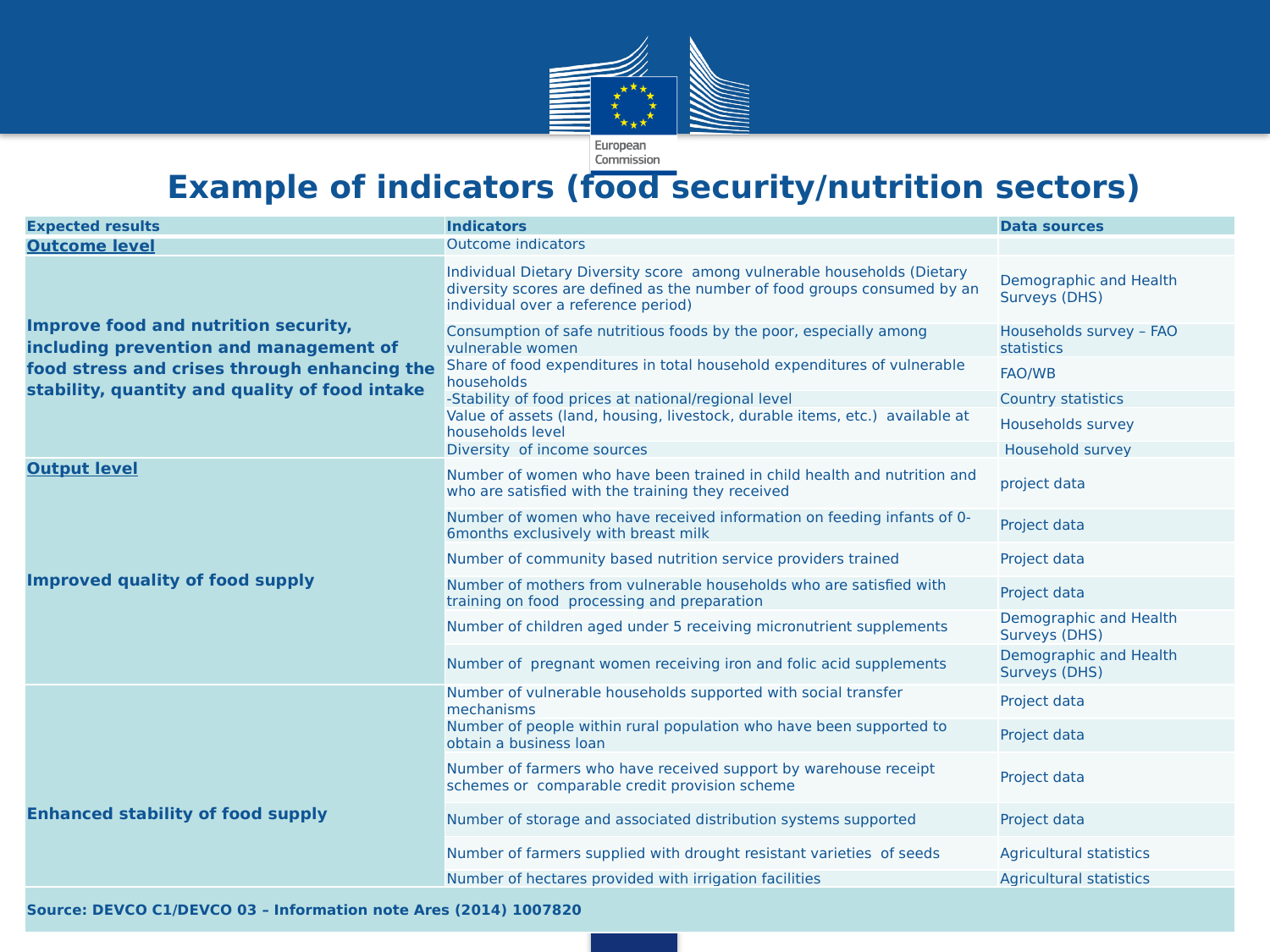

# Example of indicators (food security/nutrition sectors)
| Expected results | Indicators | Data sources |
| --- | --- | --- |
| Outcome level | Outcome indicators |  |
| Improve food and nutrition security, including prevention and management of food stress and crises through enhancing the stability, quantity and quality of food intake | Individual Dietary Diversity score among vulnerable households (Dietary diversity scores are defined as the number of food groups consumed by an individual over a reference period) | Demographic and Health Surveys (DHS) |
|  | Consumption of safe nutritious foods by the poor, especially among vulnerable women | Households survey – FAO statistics |
|  | Share of food expenditures in total household expenditures of vulnerable households | FAO/WB |
|  | -Stability of food prices at national/regional level | Country statistics |
|  | Value of assets (land, housing, livestock, durable items, etc.) available at households level | Households survey |
|  | Diversity of income sources | Household survey |
| Output level           Improved quality of food supply | Number of women who have been trained in child health and nutrition and who are satisfied with the training they received | project data |
|  | Number of women who have received information on feeding infants of 0-6months exclusively with breast milk | Project data |
|  | Number of community based nutrition service providers trained | Project data |
|  | Number of mothers from vulnerable households who are satisfied with training on food processing and preparation | Project data |
|  | Number of children aged under 5 receiving micronutrient supplements | Demographic and Health Surveys (DHS) |
|  | Number of pregnant women receiving iron and folic acid supplements | Demographic and Health Surveys (DHS) |
| Enhanced stability of food supply | Number of vulnerable households supported with social transfer mechanisms | Project data |
|  | Number of people within rural population who have been supported to obtain a business loan | Project data |
|  | Number of farmers who have received support by warehouse receipt schemes or comparable credit provision scheme | Project data |
|  | Number of storage and associated distribution systems supported | Project data |
|  | Number of farmers supplied with drought resistant varieties  of seeds | Agricultural statistics |
|  | Number of hectares provided with irrigation facilities | Agricultural statistics |
| Source: DEVCO C1/DEVCO 03 – Information note Ares (2014) 1007820 |  |  |
22